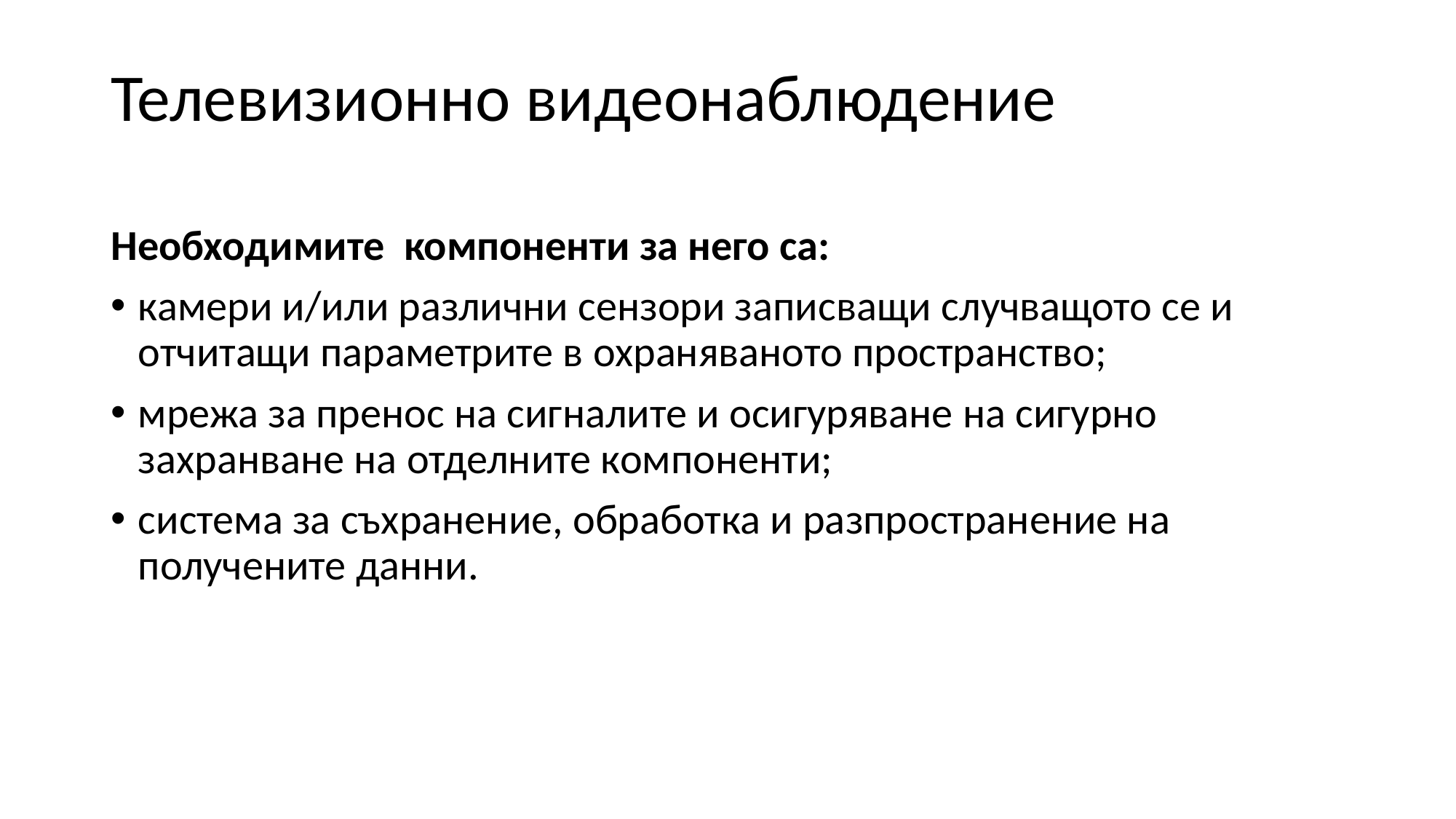

# Телевизионно видеонаблюдение
Необходимите  компоненти за него са:
камери и/или различни сензори записващи случващото се и отчитащи параметрите в охраняваното пространство;
мрежа за пренос на сигналите и осигуряване на сигурно захранване на отделните компоненти;
система за съхранение, обработка и разпространение на получените данни.